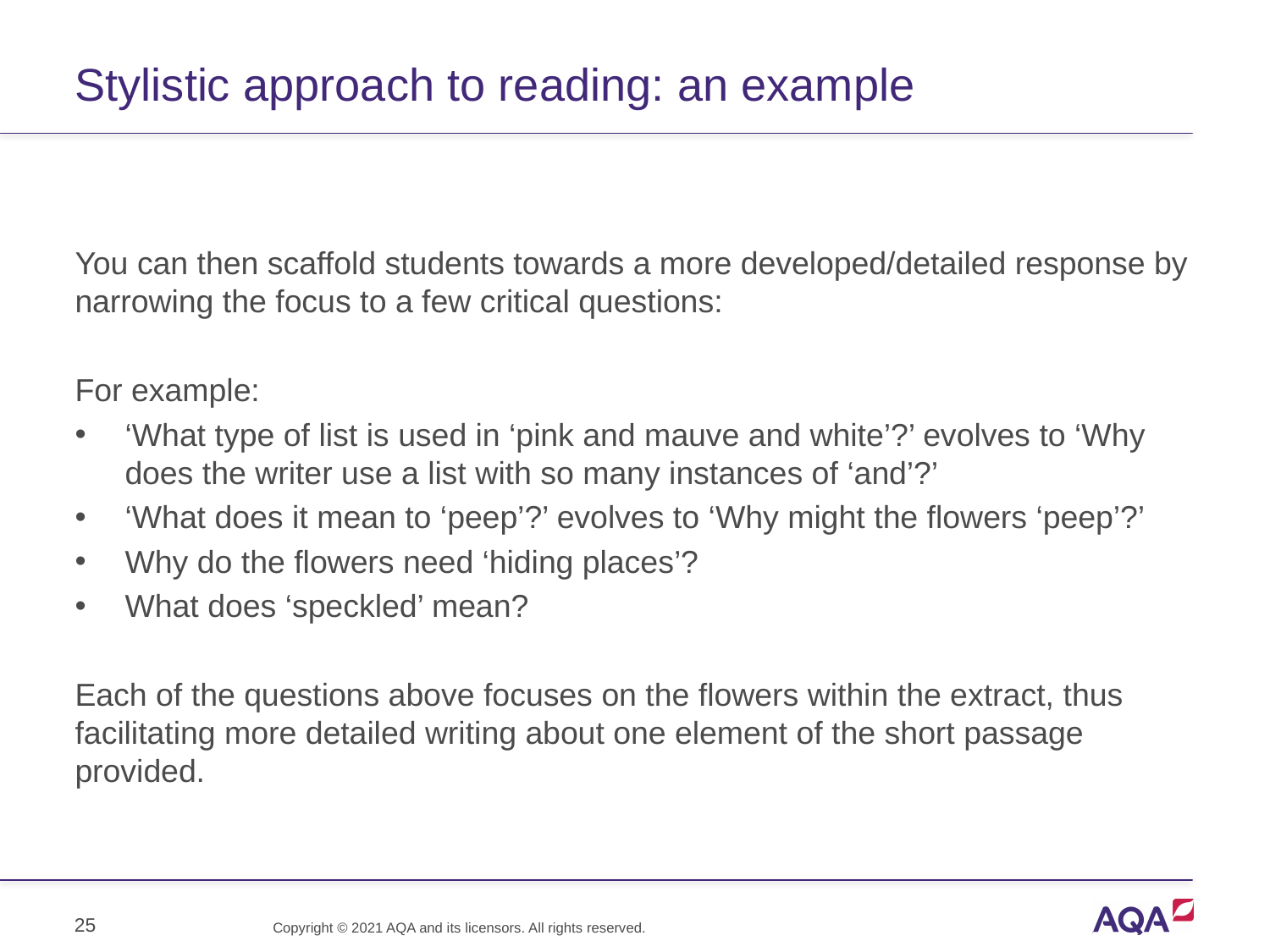

# Stylistic approach to reading: an example
You can then scaffold students towards a more developed/detailed response by narrowing the focus to a few critical questions:

For example:
‘What type of list is used in ‘pink and mauve and white’?’ evolves to ‘Why does the writer use a list with so many instances of ‘and’?’
‘What does it mean to ‘peep’?’ evolves to ‘Why might the flowers ‘peep’?’
Why do the flowers need ‘hiding places’?
What does ‘speckled’ mean?

Each of the questions above focuses on the flowers within the extract, thus facilitating more detailed writing about one element of the short passage provided.

25
Copyright © 2021 AQA and its licensors. All rights reserved.